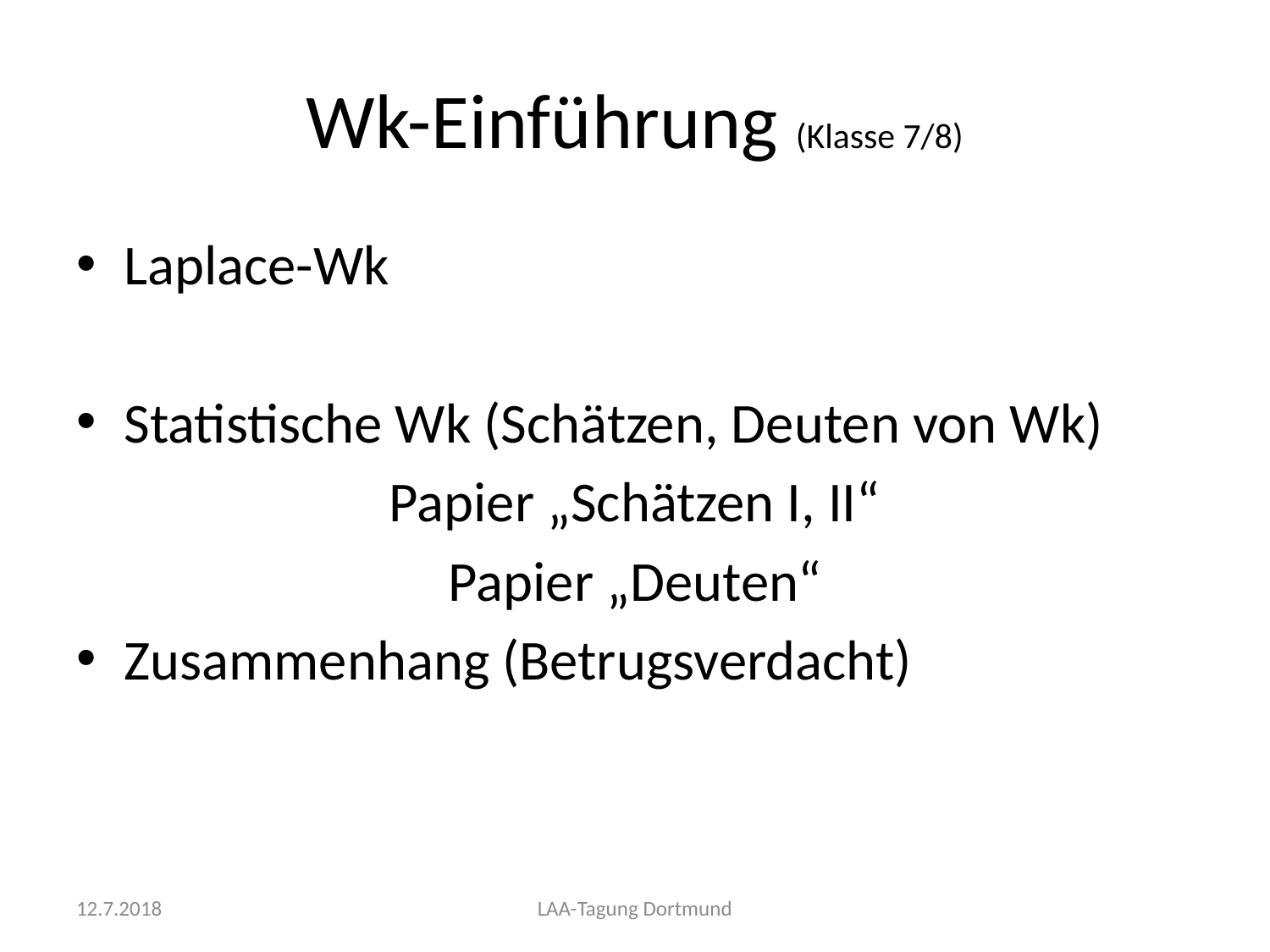

# Wk-Einführung (Klasse 7/8)
Laplace-Wk

Statistische Wk (Schätzen, Deuten von Wk)
Papier „Schätzen I, II“
Papier „Deuten“
Zusammenhang (Betrugsverdacht)

12.7.2018
LAA-Tagung Dortmund